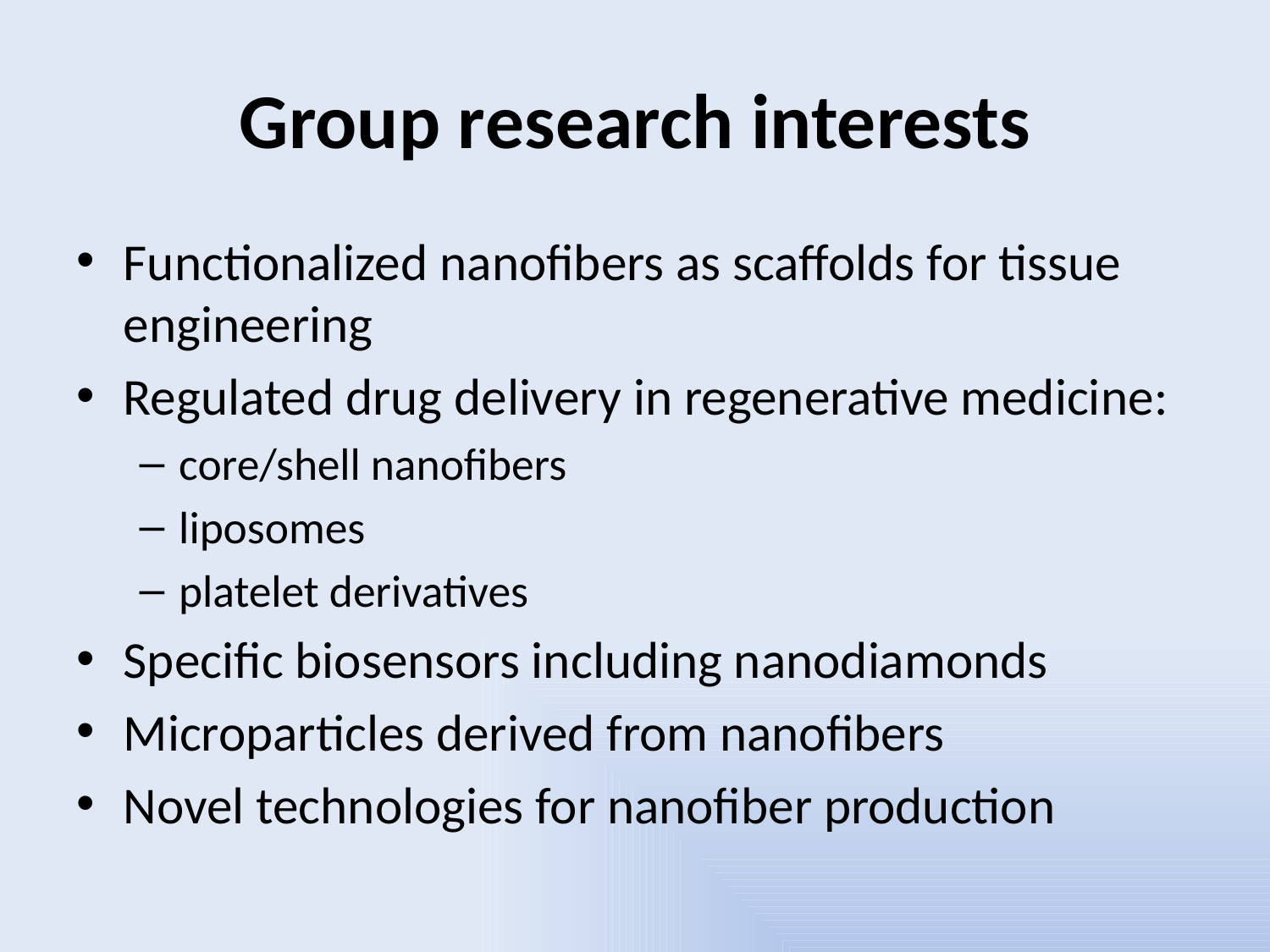

# Group research interests
Functionalized nanofibers as scaffolds for tissue engineering
Regulated drug delivery in regenerative medicine:
core/shell nanofibers
liposomes
platelet derivatives
Specific biosensors including nanodiamonds
Microparticles derived from nanofibers
Novel technologies for nanofiber production